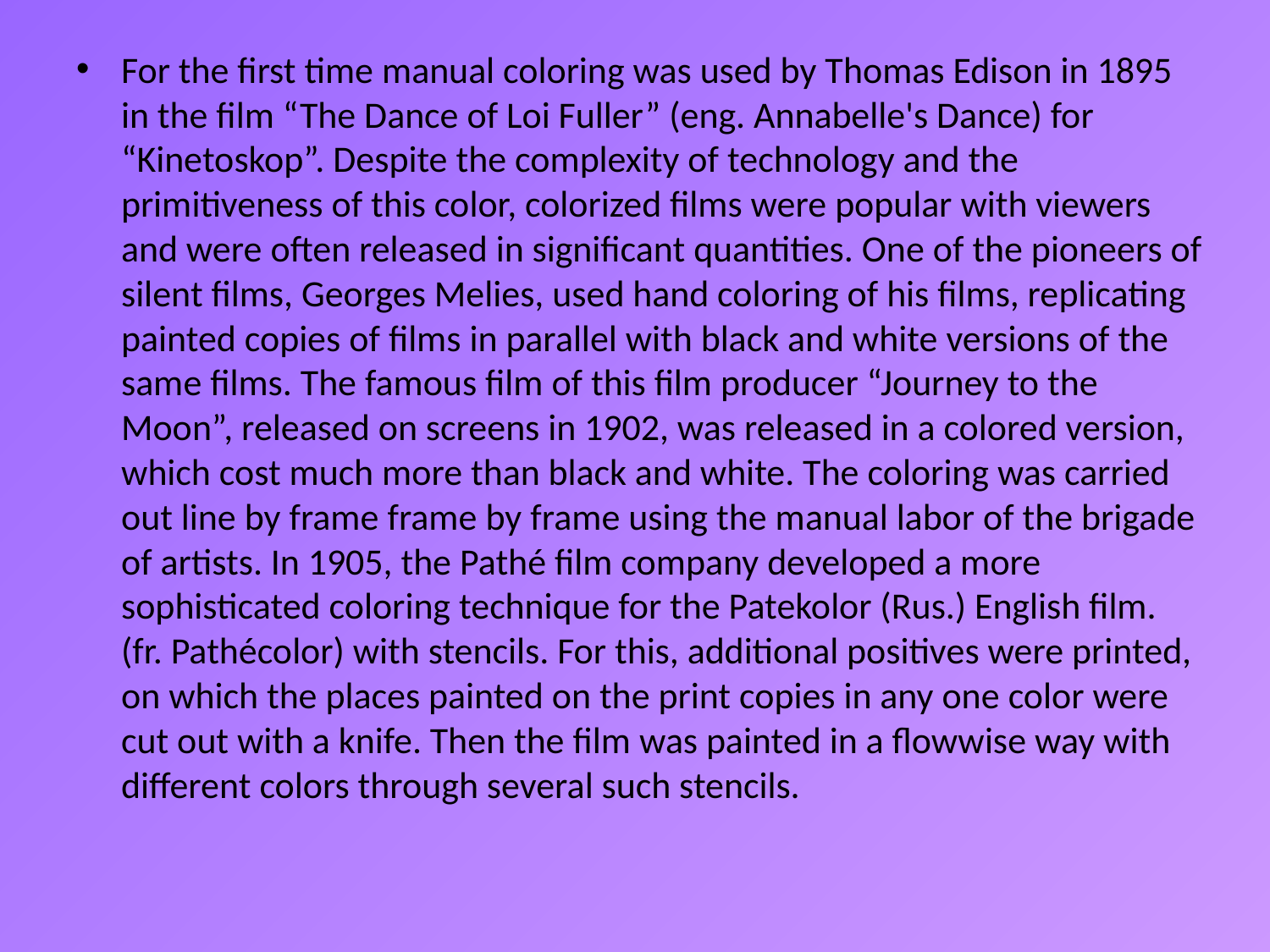

For the first time manual coloring was used by Thomas Edison in 1895 in the film “The Dance of Loi Fuller” (eng. Annabelle's Dance) for “Kinetoskop”. Despite the complexity of technology and the primitiveness of this color, colorized films were popular with viewers and were often released in significant quantities. One of the pioneers of silent films, Georges Melies, used hand coloring of his films, replicating painted copies of films in parallel with black and white versions of the same films. The famous film of this film producer “Journey to the Moon”, released on screens in 1902, was released in a colored version, which cost much more than black and white. The coloring was carried out line by frame frame by frame using the manual labor of the brigade of artists. In 1905, the Pathé film company developed a more sophisticated coloring technique for the Patekolor (Rus.) English film. (fr. Pathécolor) with stencils. For this, additional positives were printed, on which the places painted on the print copies in any one color were cut out with a knife. Then the film was painted in a flowwise way with different colors through several such stencils.